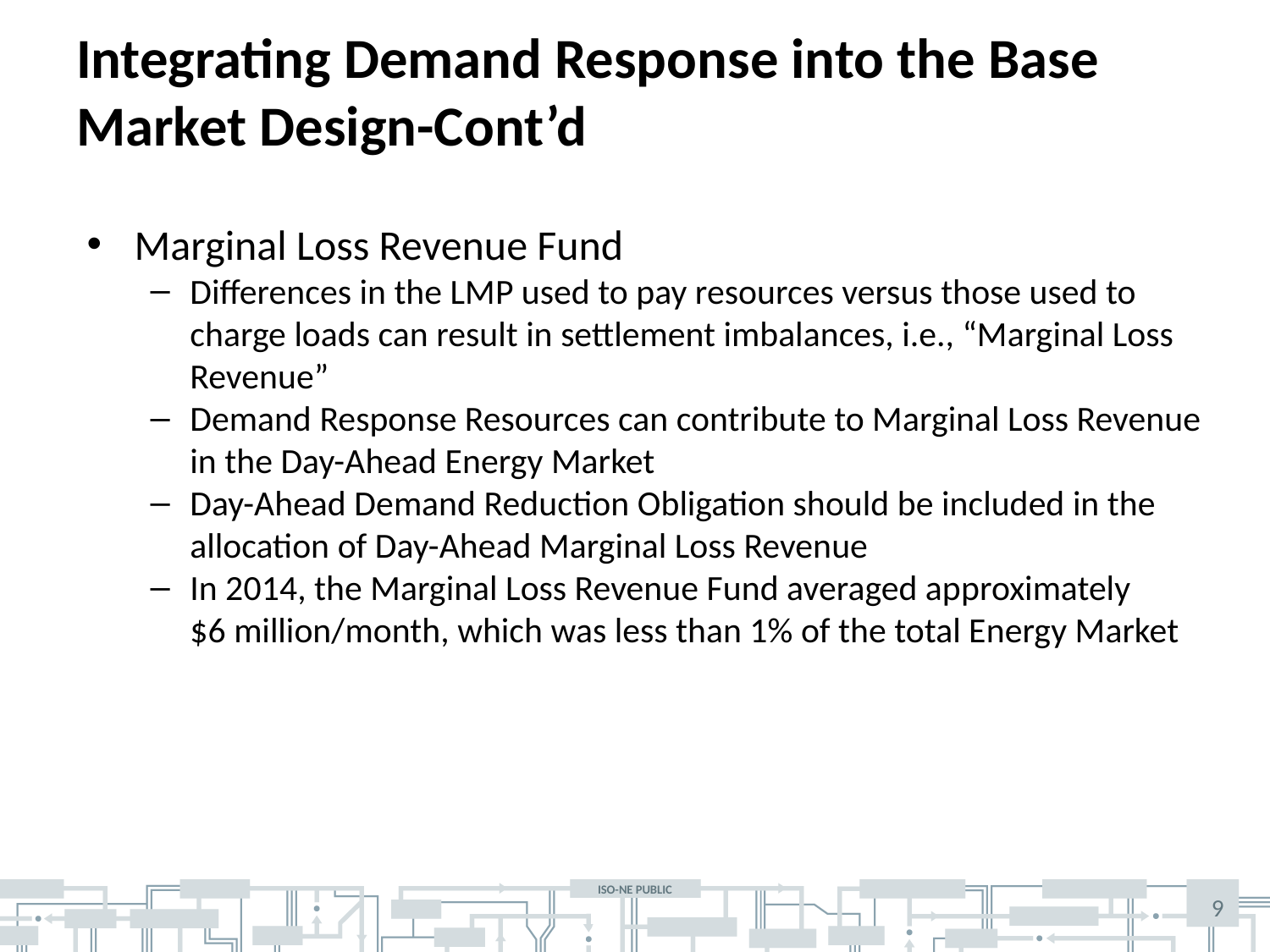

# Integrating Demand Response into the Base Market Design-Cont’d
Marginal Loss Revenue Fund
Differences in the LMP used to pay resources versus those used to charge loads can result in settlement imbalances, i.e., “Marginal Loss Revenue”
Demand Response Resources can contribute to Marginal Loss Revenue in the Day-Ahead Energy Market
Day-Ahead Demand Reduction Obligation should be included in the allocation of Day-Ahead Marginal Loss Revenue
In 2014, the Marginal Loss Revenue Fund averaged approximately
$6 million/month, which was less than 1% of the total Energy Market

9